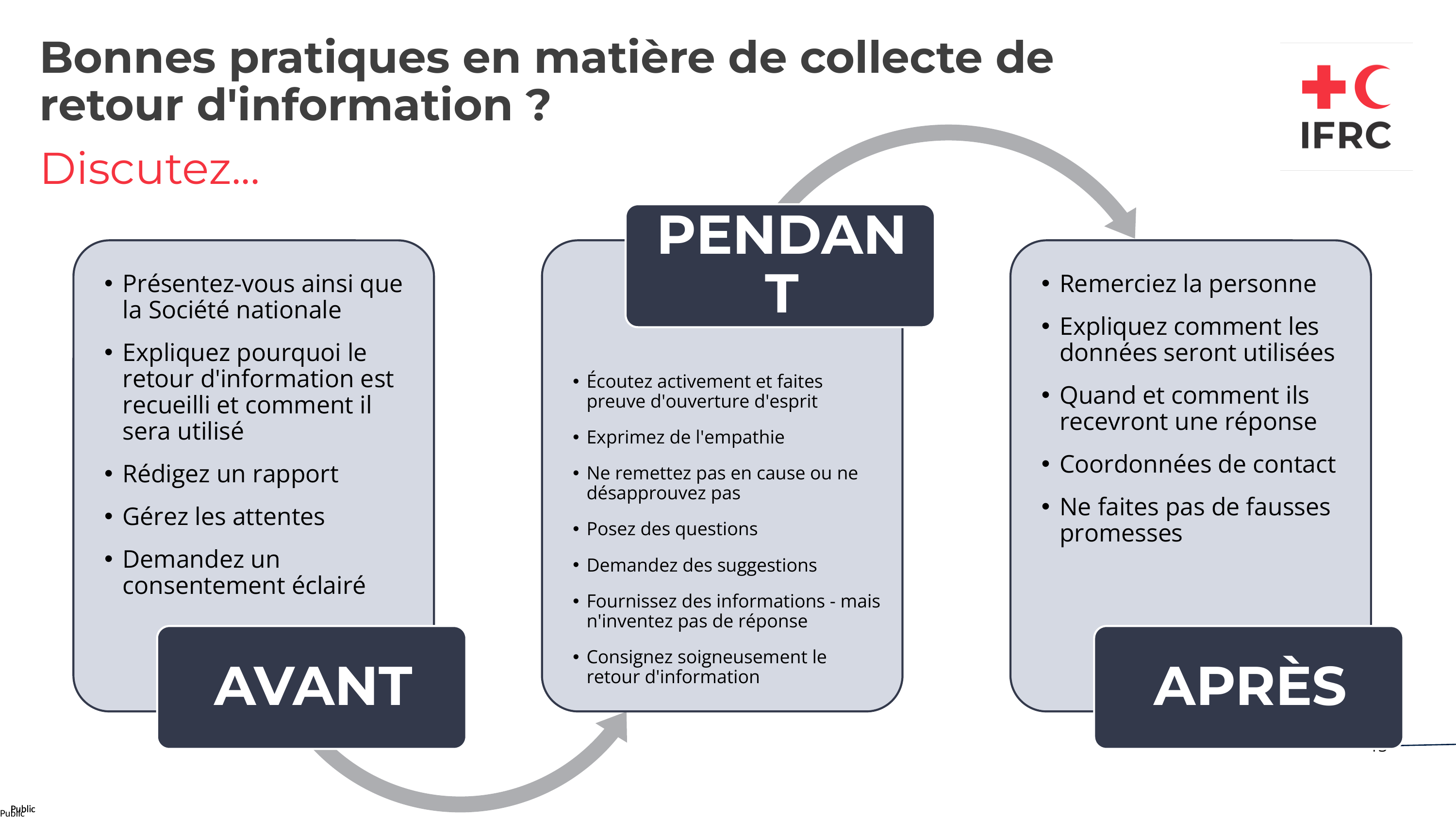

Bonnes pratiques en matière de collecte de retour d'information ?
Discutez...
Présentez-vous ainsi que la Société nationale
Expliquez pourquoi le retour d'information est recueilli et comment il sera utilisé
Rédigez un rapport
Gérez les attentes
Demandez un consentement éclairé
AVANT
Écoutez activement et faites preuve d'ouverture d'esprit
Exprimez de l'empathie
Ne remettez pas en cause ou ne désapprouvez pas
Posez des questions
Demandez des suggestions
Fournissez des informations - mais n'inventez pas de réponse
Consignez soigneusement le retour d'information
PENDANT
Remerciez la personne
Expliquez comment les données seront utilisées
Quand et comment ils recevront une réponse
Coordonnées de contact
Ne faites pas de fausses promesses
APRÈS